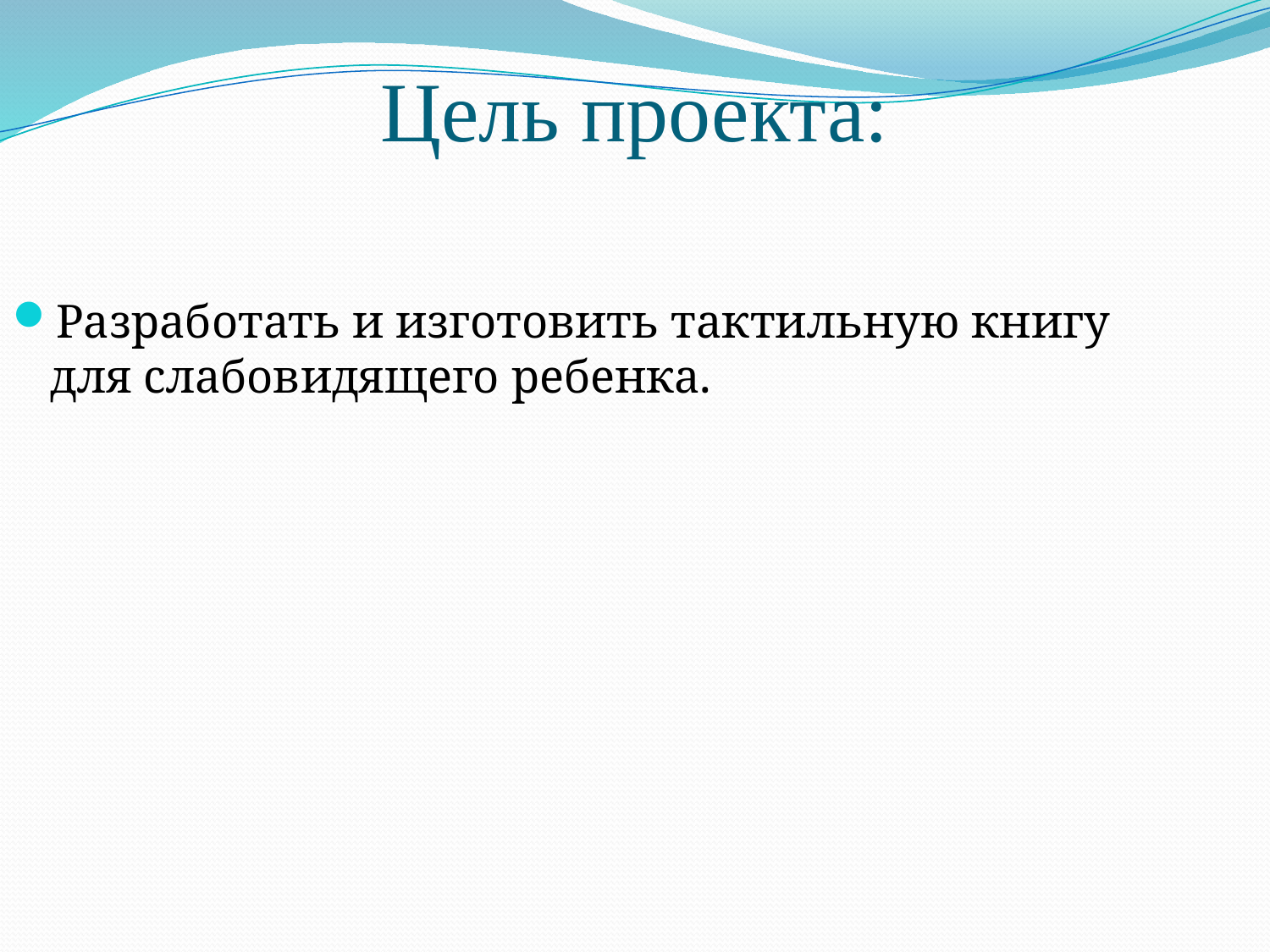

# Цель проекта:
Разработать и изготовить тактильную книгу для слабовидящего ребенка.